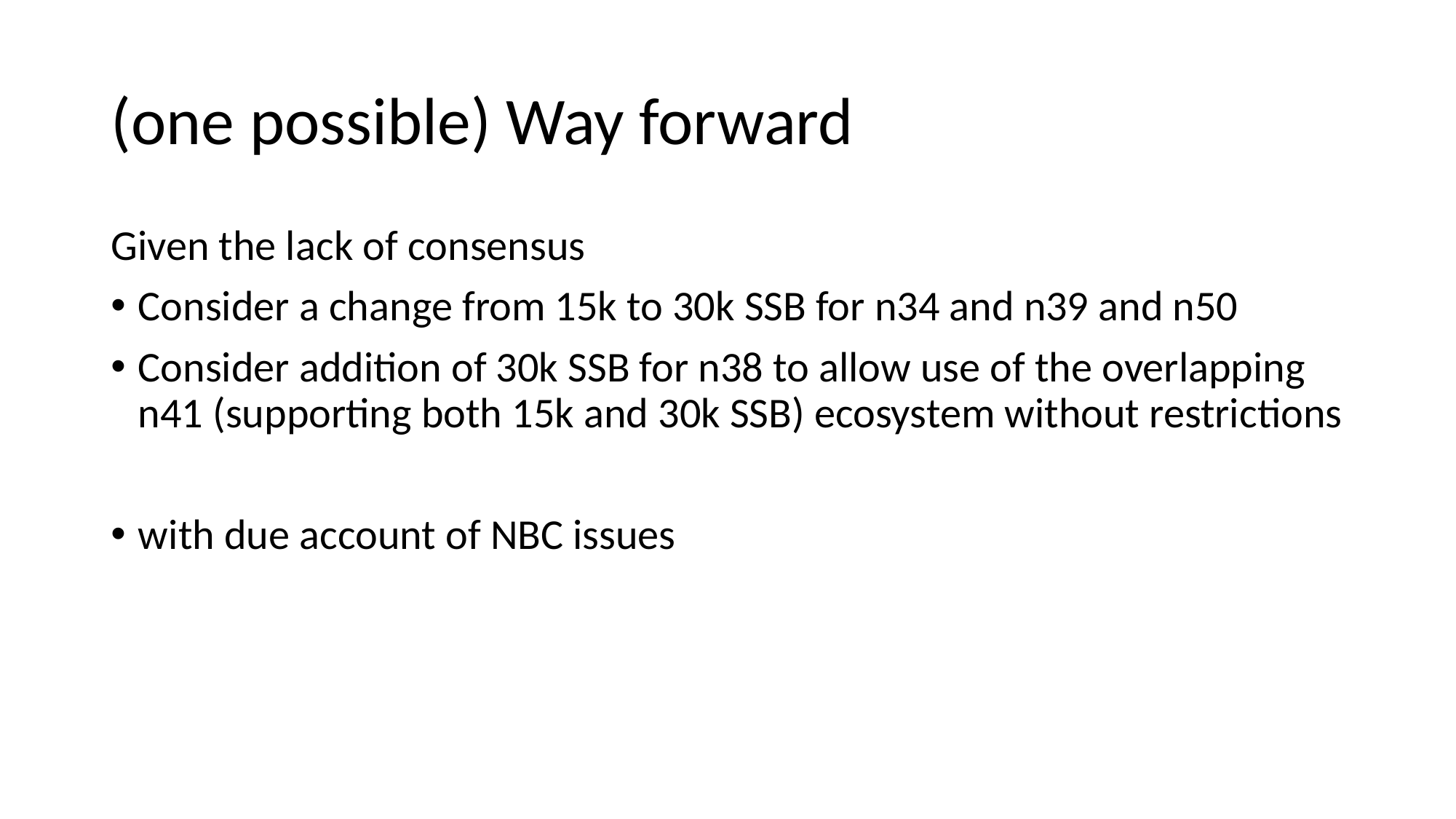

# (one possible) Way forward
Given the lack of consensus
Consider a change from 15k to 30k SSB for n34 and n39 and n50
Consider addition of 30k SSB for n38 to allow use of the overlapping n41 (supporting both 15k and 30k SSB) ecosystem without restrictions

with due account of NBC issues